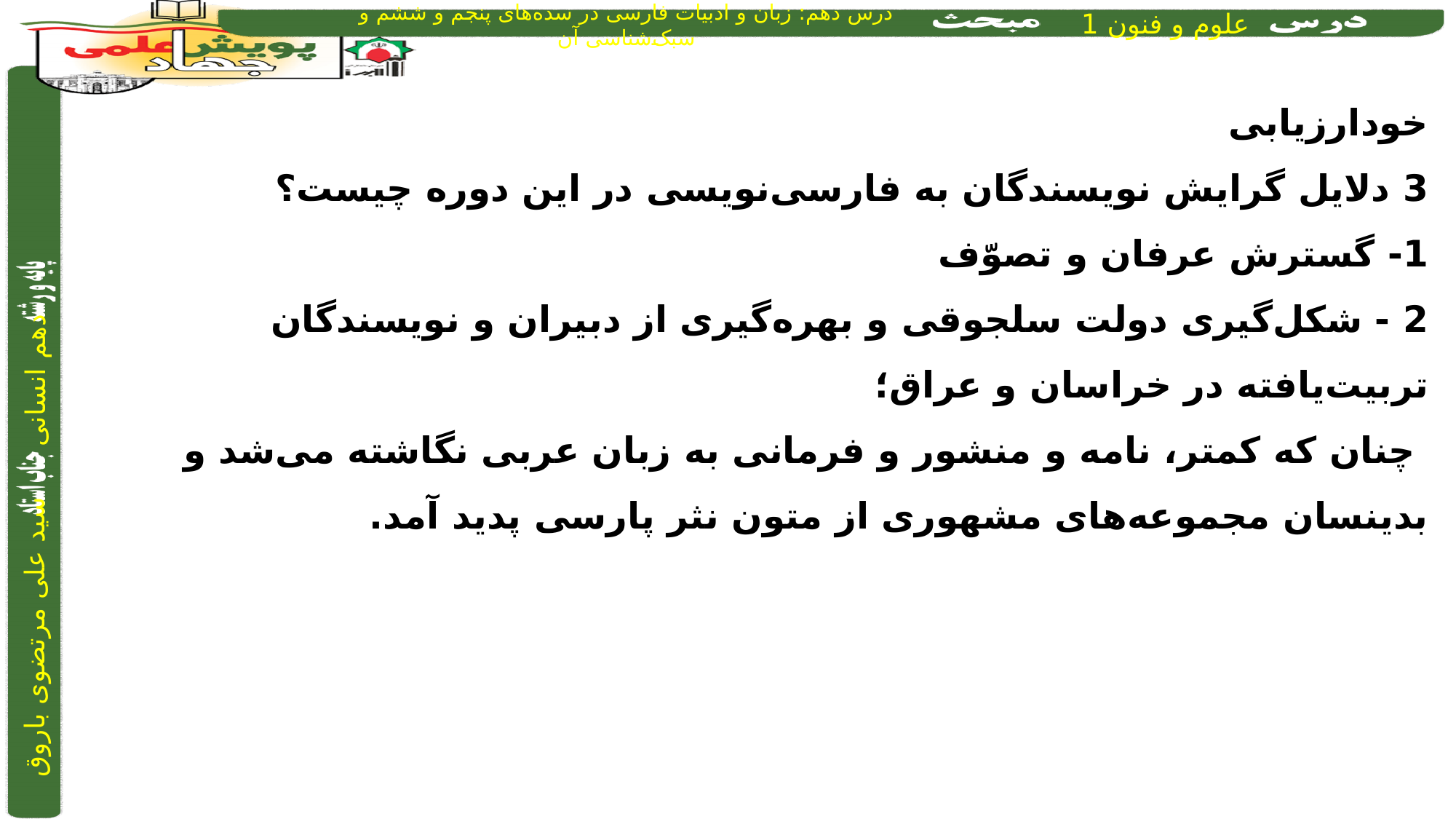

خودارزیابی
3 دلایل گرایش نویسندگان به فارسی‌نویسی در این دوره چیست؟
1- گسترش عرفان و تصوّف
2 - شکل‌گیری دولت سلجوقی و بهره‌گیری از دبیران و نویسندگان تربیت‌یافته در خراسان و عراق؛
 چنان که کمتر، نامه و منشور و فرمانی به زبان عربی نگاشته می‌شد و بدینسان مجموعه‌های مشهوری از متون نثر پارسی پدید آمد.